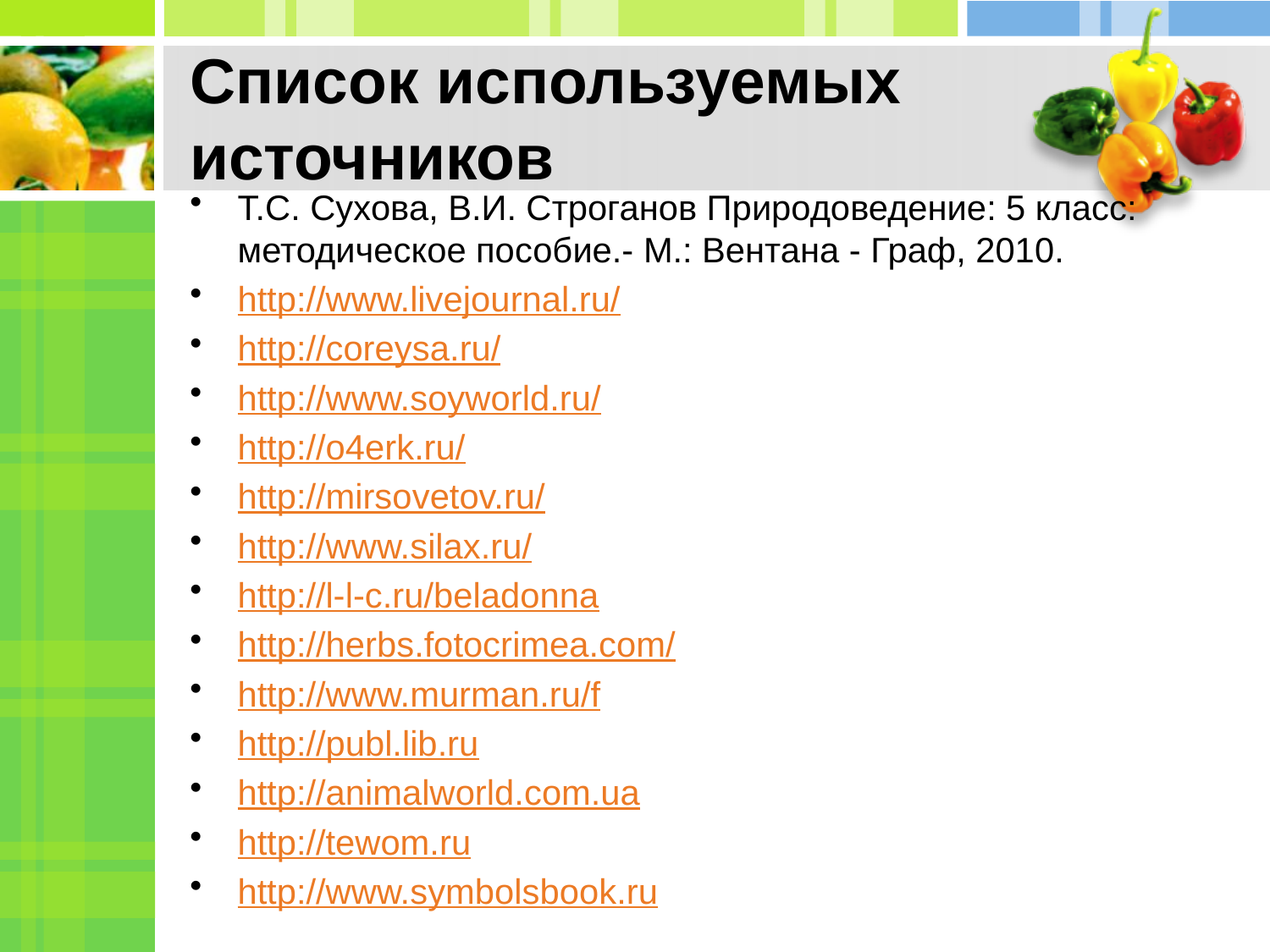

# Список используемых источников
Т.С. Сухова, В.И. Строганов Природоведение: 5 класс: методическое пособие.- М.: Вентана - Граф, 2010.
http://www.livejournal.ru/
http://coreysa.ru/
http://www.soyworld.ru/
http://o4erk.ru/
http://mirsovetov.ru/
http://www.silax.ru/
http://l-l-c.ru/beladonna
http://herbs.fotocrimea.com/
http://www.murman.ru/f
http://publ.lib.ru
http://animalworld.com.ua
http://tewom.ru
http://www.symbolsbook.ru